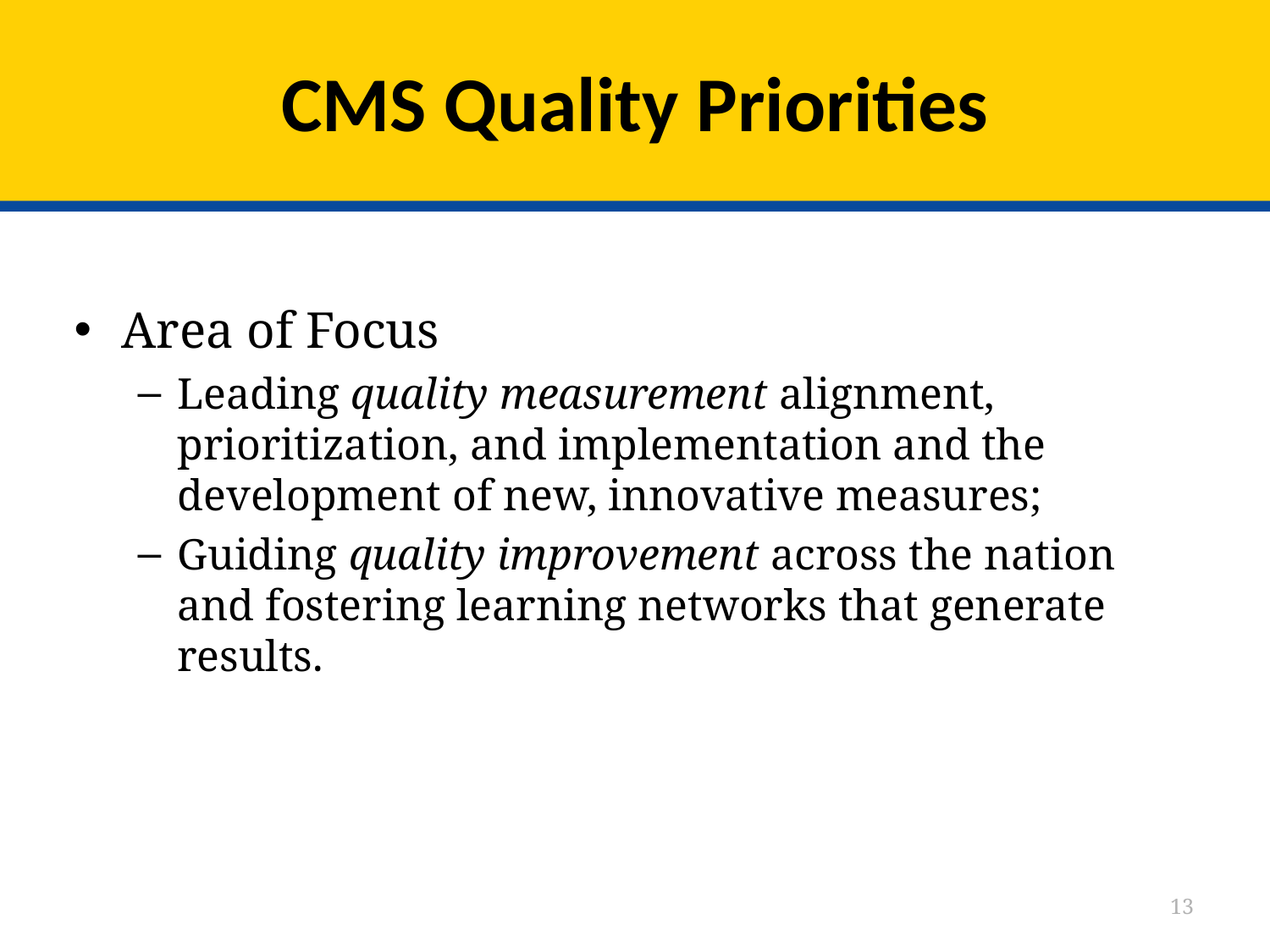

# CMS Quality Priorities

Area of Focus
Leading quality measurement alignment, prioritization, and implementation and the development of new, innovative measures;
Guiding quality improvement across the nation and fostering learning networks that generate results.

13